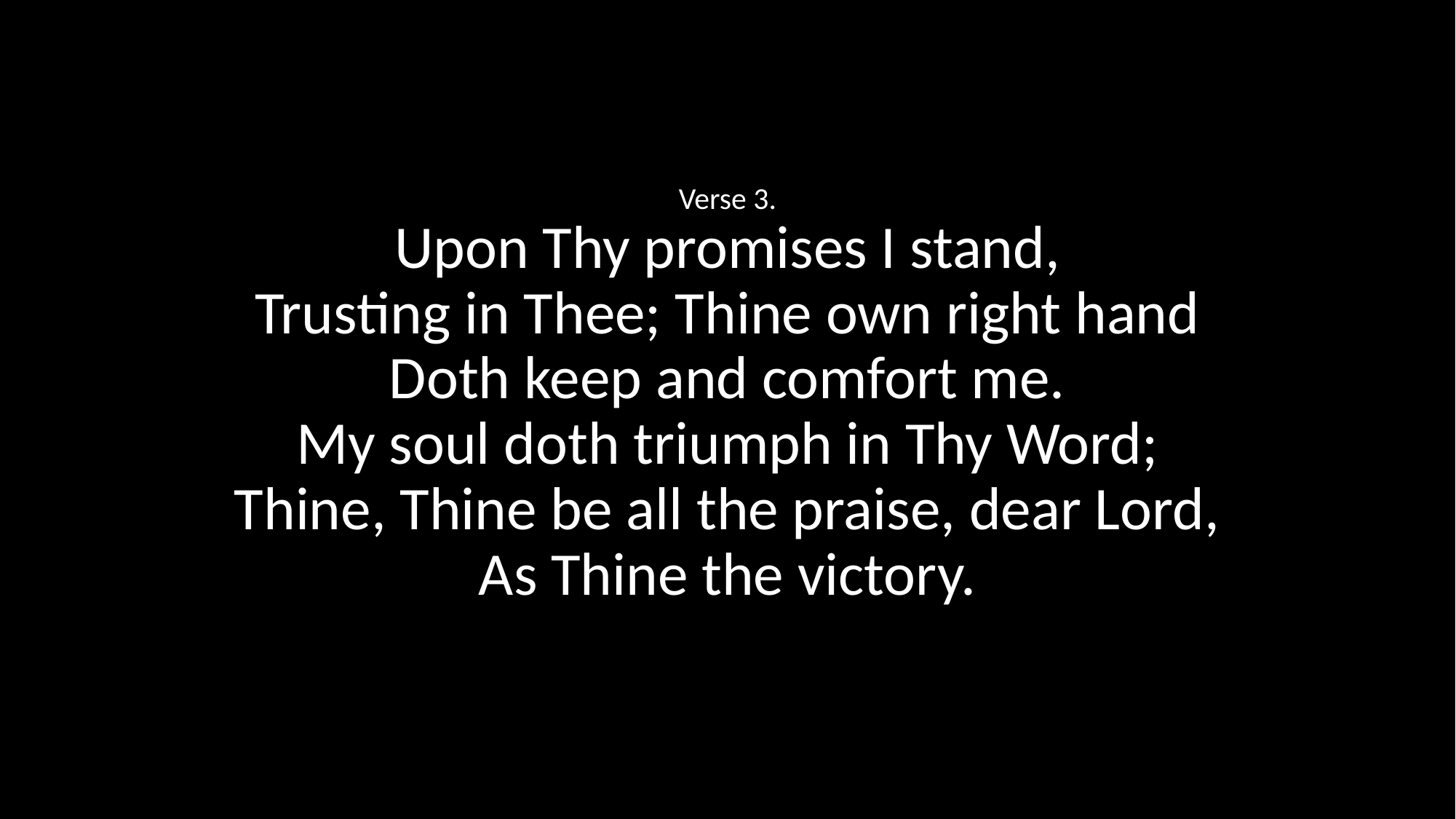

Verse 3.
Upon Thy promises I stand,
Trusting in Thee; Thine own right hand
Doth keep and comfort me.
My soul doth triumph in Thy Word;
Thine, Thine be all the praise, dear Lord,
As Thine the victory.